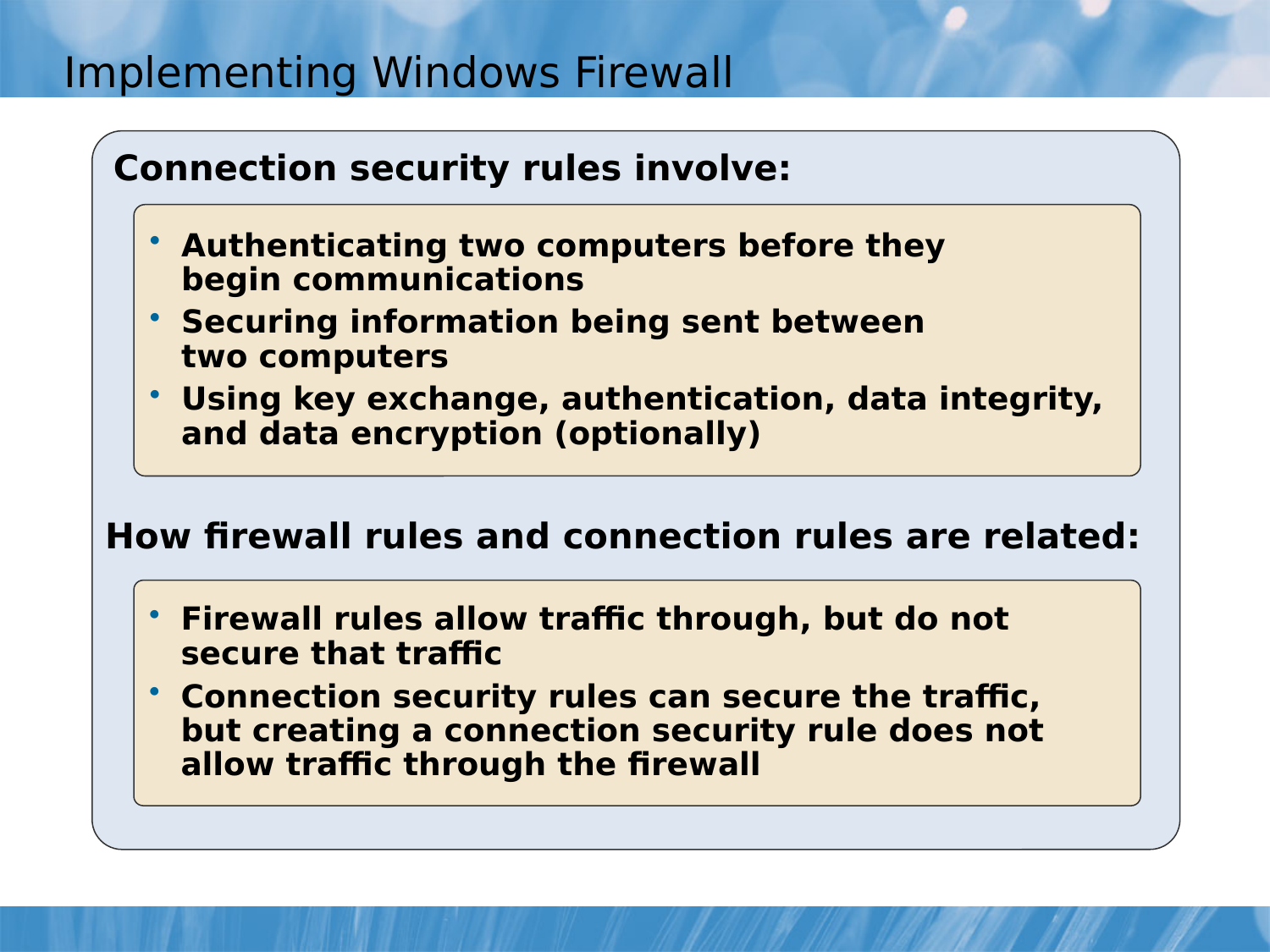

# Implementing Windows Firewall
Connection security rules involve:
Authenticating two computers before they
begin communications
Securing information being sent between
two computers
Using key exchange, authentication, data integrity,
and data encryption (optionally)
How firewall rules and connection rules are related:
Firewall rules allow traffic through, but do not
secure that traffic
Connection security rules can secure the traffic,
but creating a connection security rule does not
allow traffic through the firewall